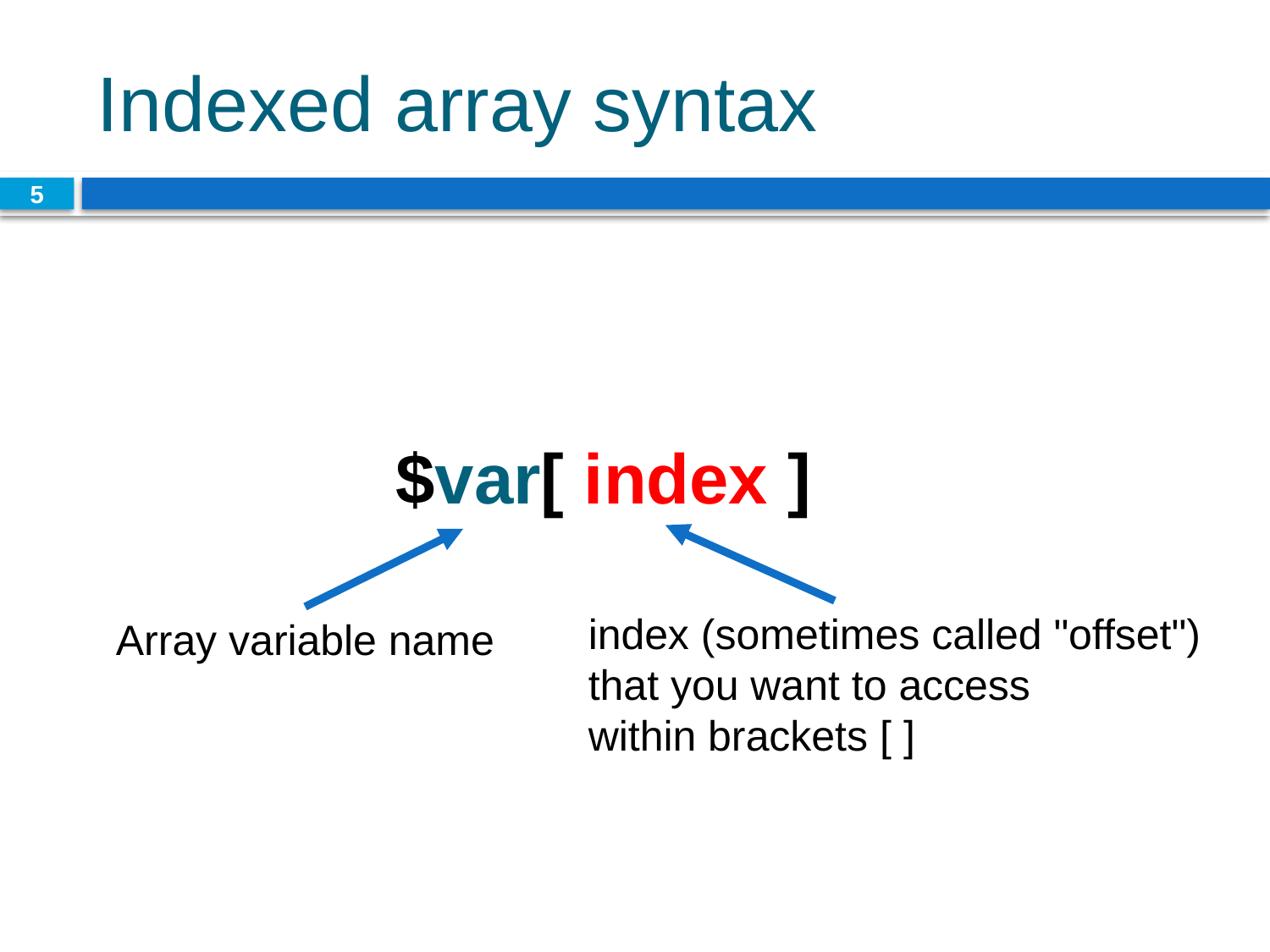

# Indexed array syntax
5
$var[ index ]
index (sometimes called "offset")
that you want to access
within brackets [ ]
Array variable name